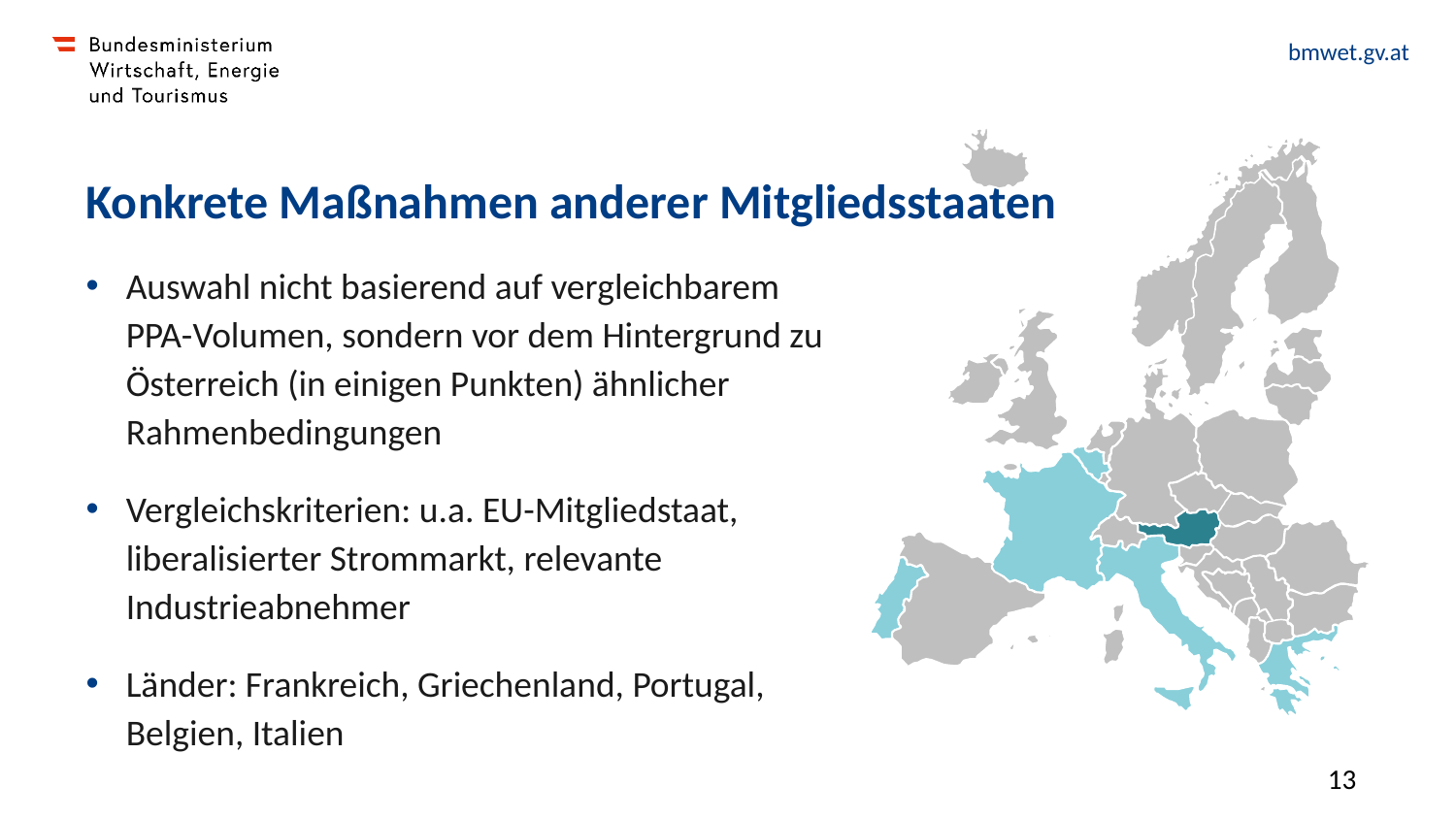

# Konkrete Maßnahmen anderer Mitgliedsstaaten
Auswahl nicht basierend auf vergleichbarem PPA-Volumen, sondern vor dem Hintergrund zu Österreich (in einigen Punkten) ähnlicher Rahmenbedingungen
Vergleichskriterien: u.a. EU-Mitgliedstaat, liberalisierter Strommarkt, relevante Industrieabnehmer
Länder: Frankreich, Griechenland, Portugal, Belgien, Italien
13